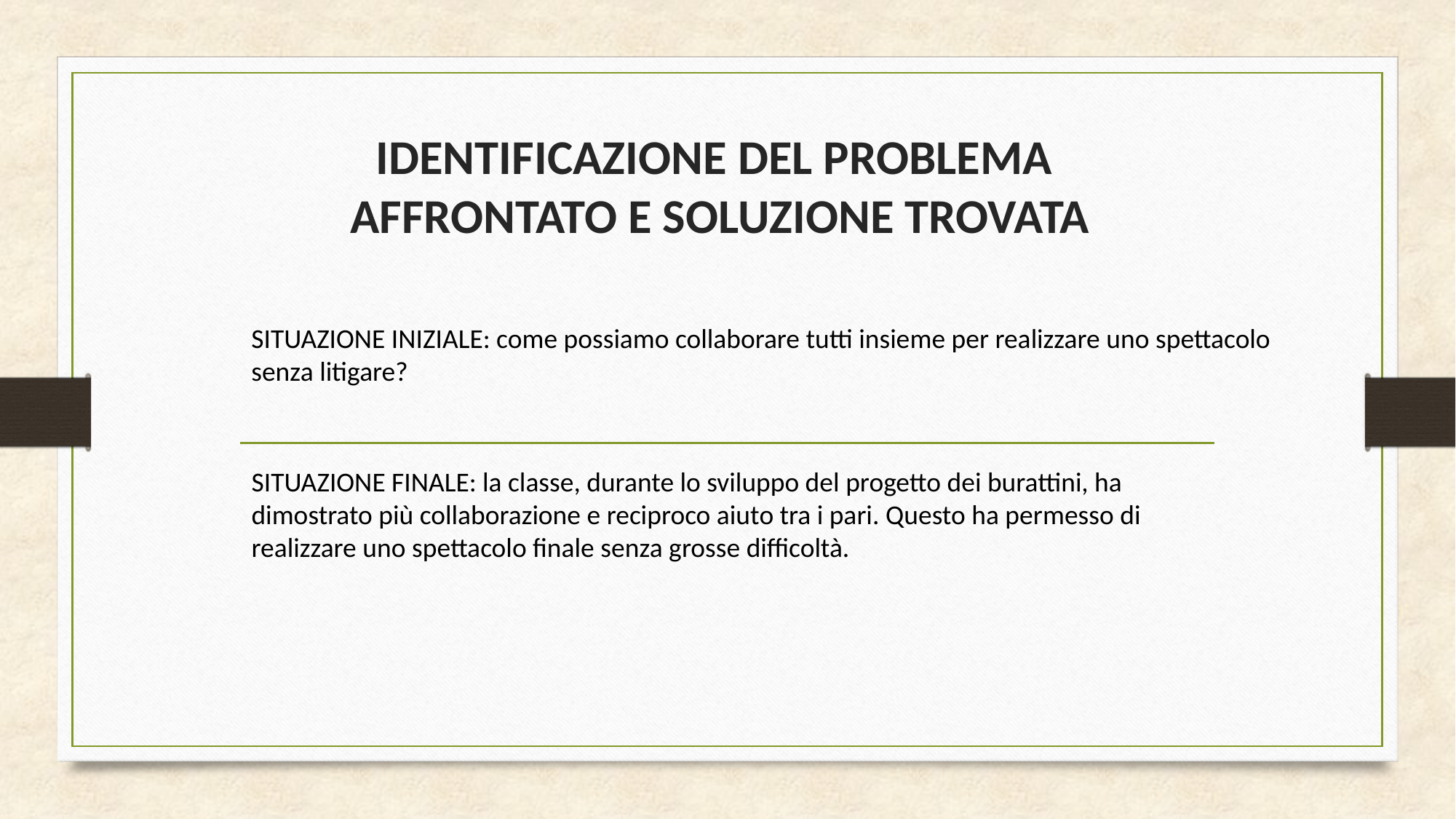

# IDENTIFICAZIONE DEL PROBLEMA AFFRONTATO E SOLUZIONE TROVATA
SITUAZIONE INIZIALE: come possiamo collaborare tutti insieme per realizzare uno spettacolo senza litigare?
SITUAZIONE FINALE: la classe, durante lo sviluppo del progetto dei burattini, ha dimostrato più collaborazione e reciproco aiuto tra i pari. Questo ha permesso di realizzare uno spettacolo finale senza grosse difficoltà.